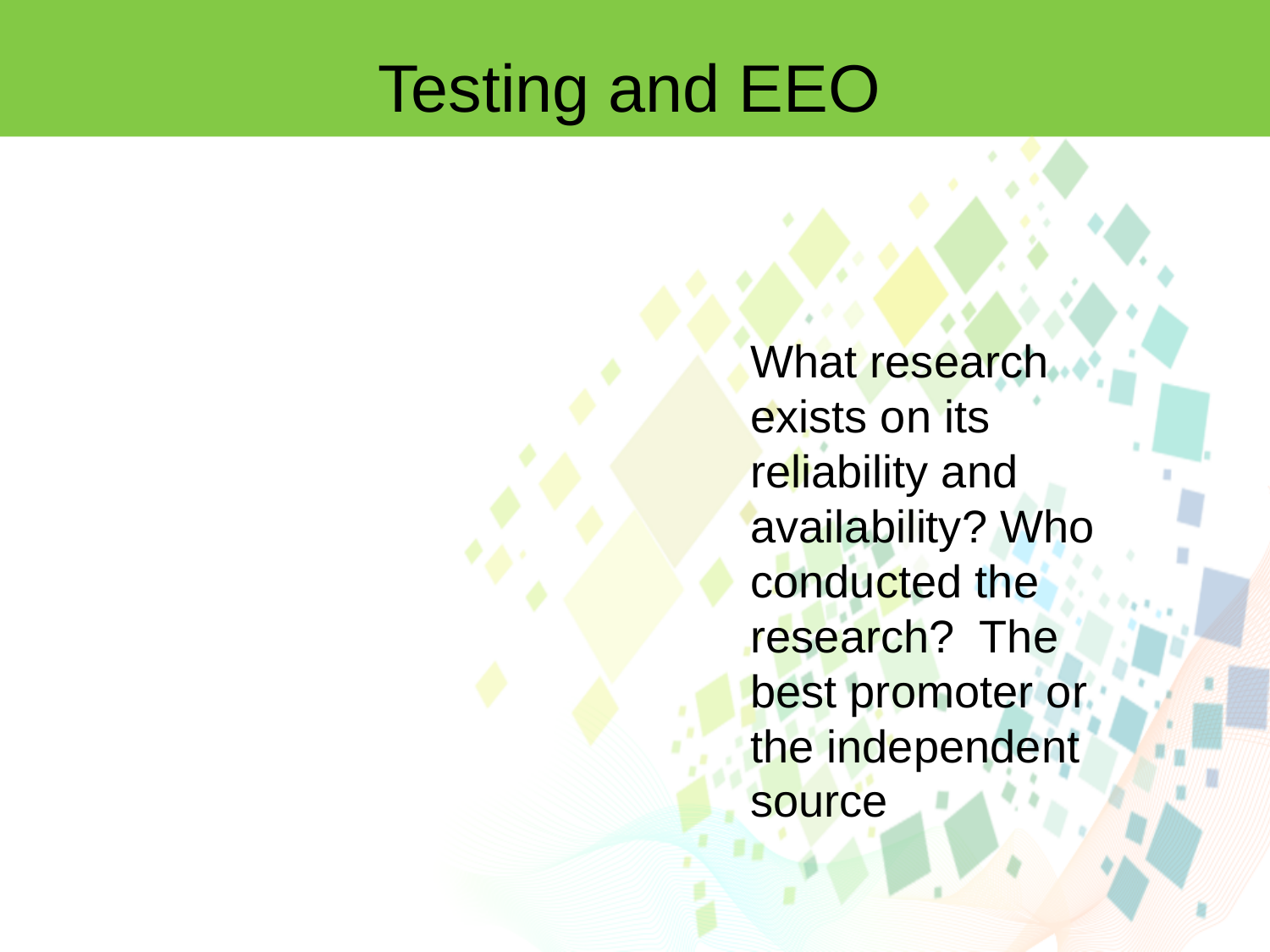

Testing and EEO
What research exists on its reliability and availability? Who conducted the research?  The best promoter or the independent source